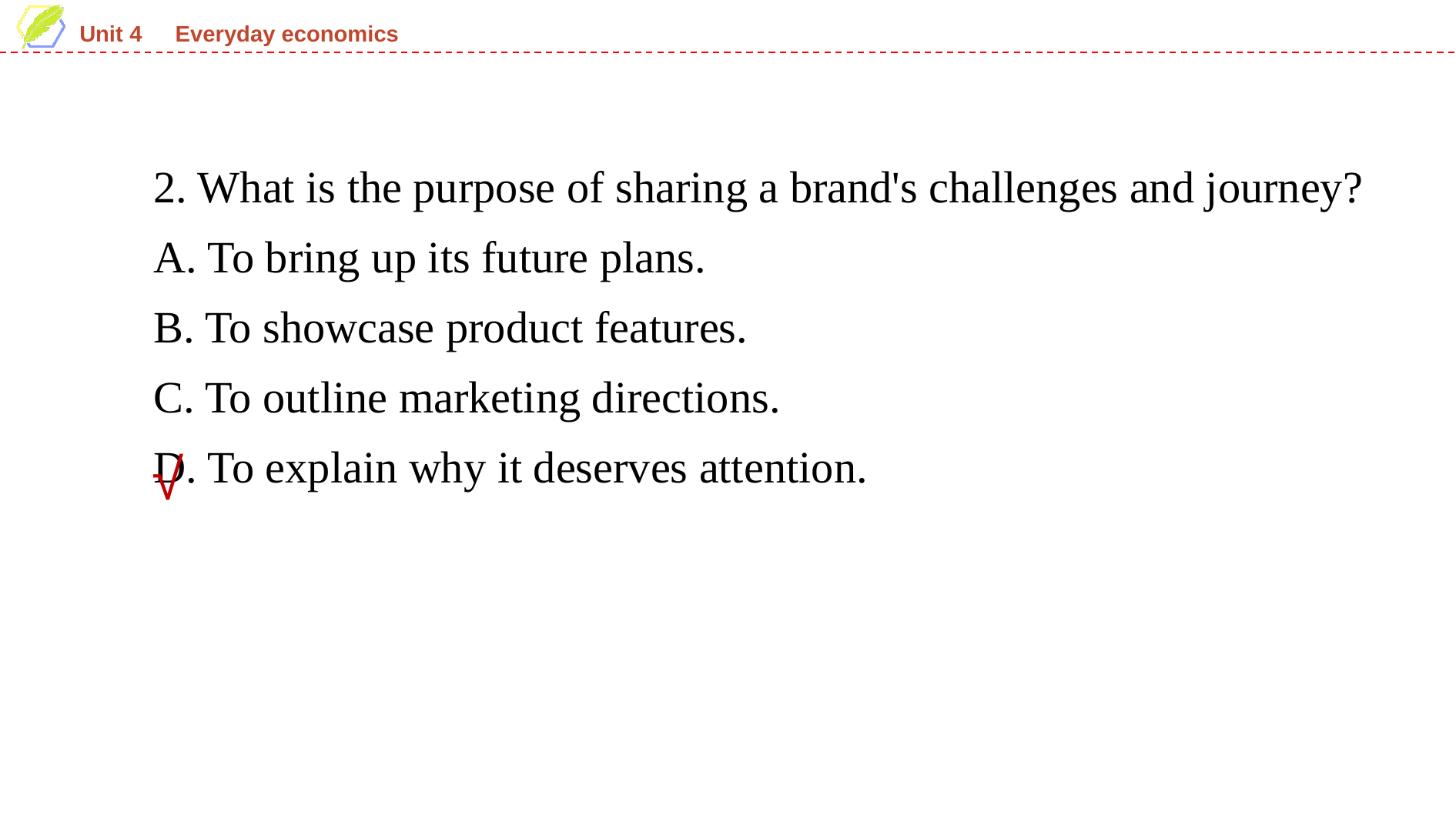

2. What is the purpose of sharing a brand's challenges and journey?
A. To bring up its future plans.
B. To showcase product features.
C. To outline marketing directions.
D. To explain why it deserves attention.
√